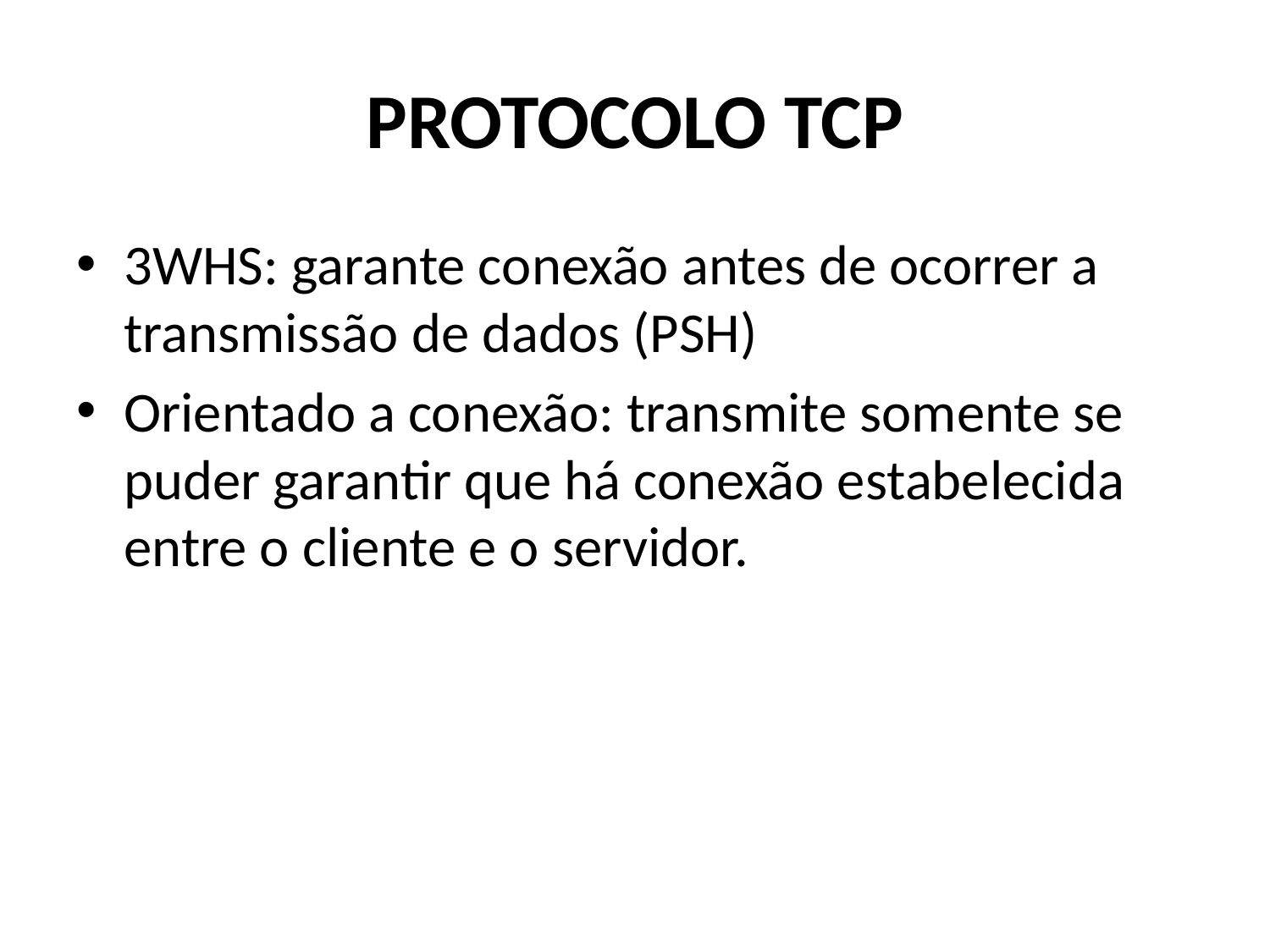

# PROTOCOLO TCP
3WHS: garante conexão antes de ocorrer a transmissão de dados (PSH)
Orientado a conexão: transmite somente se puder garantir que há conexão estabelecida entre o cliente e o servidor.